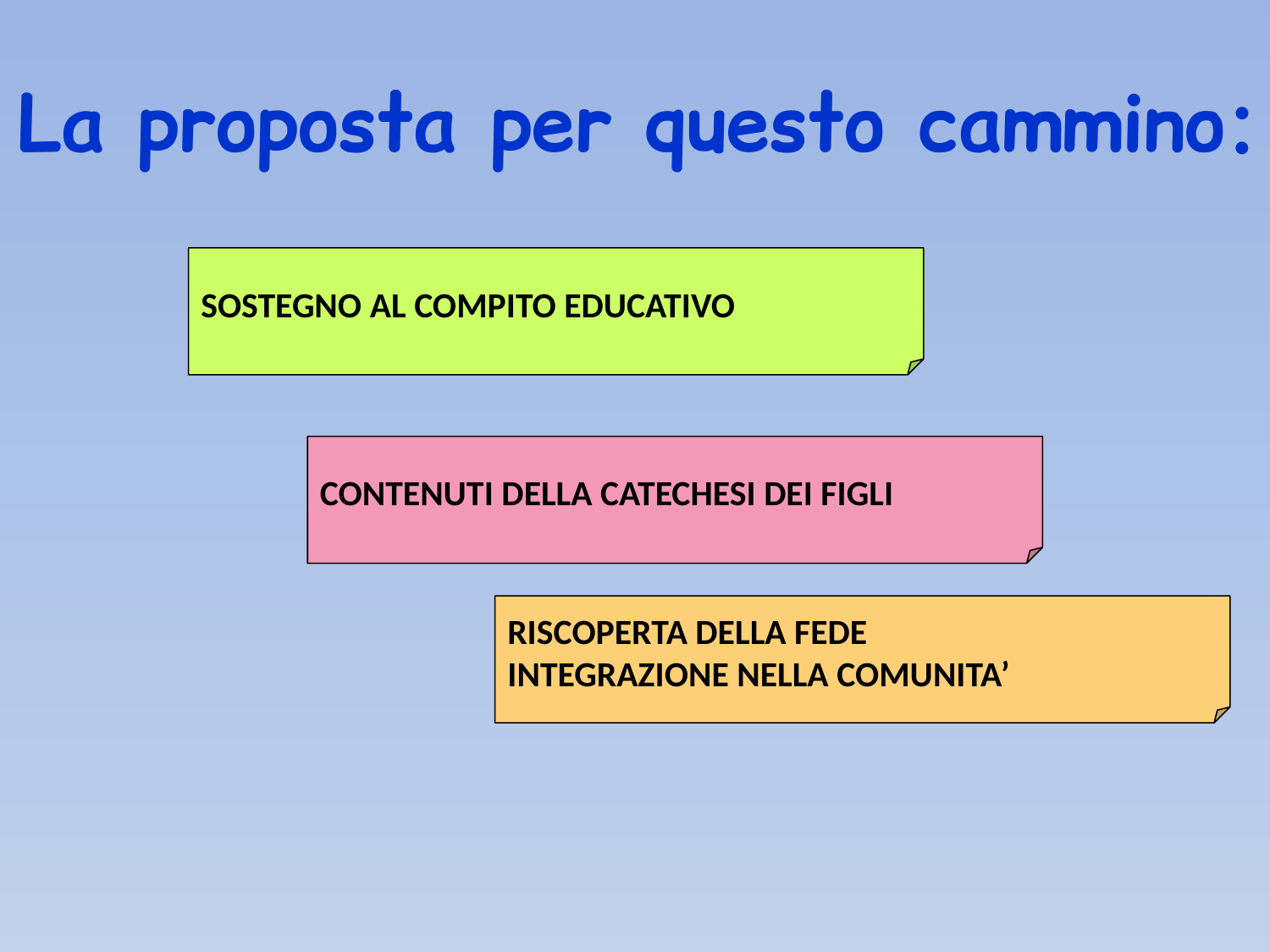

La proposta per questo cammino:
SOSTEGNO AL COMPITO EDUCATIVO
CONTENUTI DELLA CATECHESI DEI FIGLI
RISCOPERTA DELLA FEDE
INTEGRAZIONE NELLA COMUNITA’